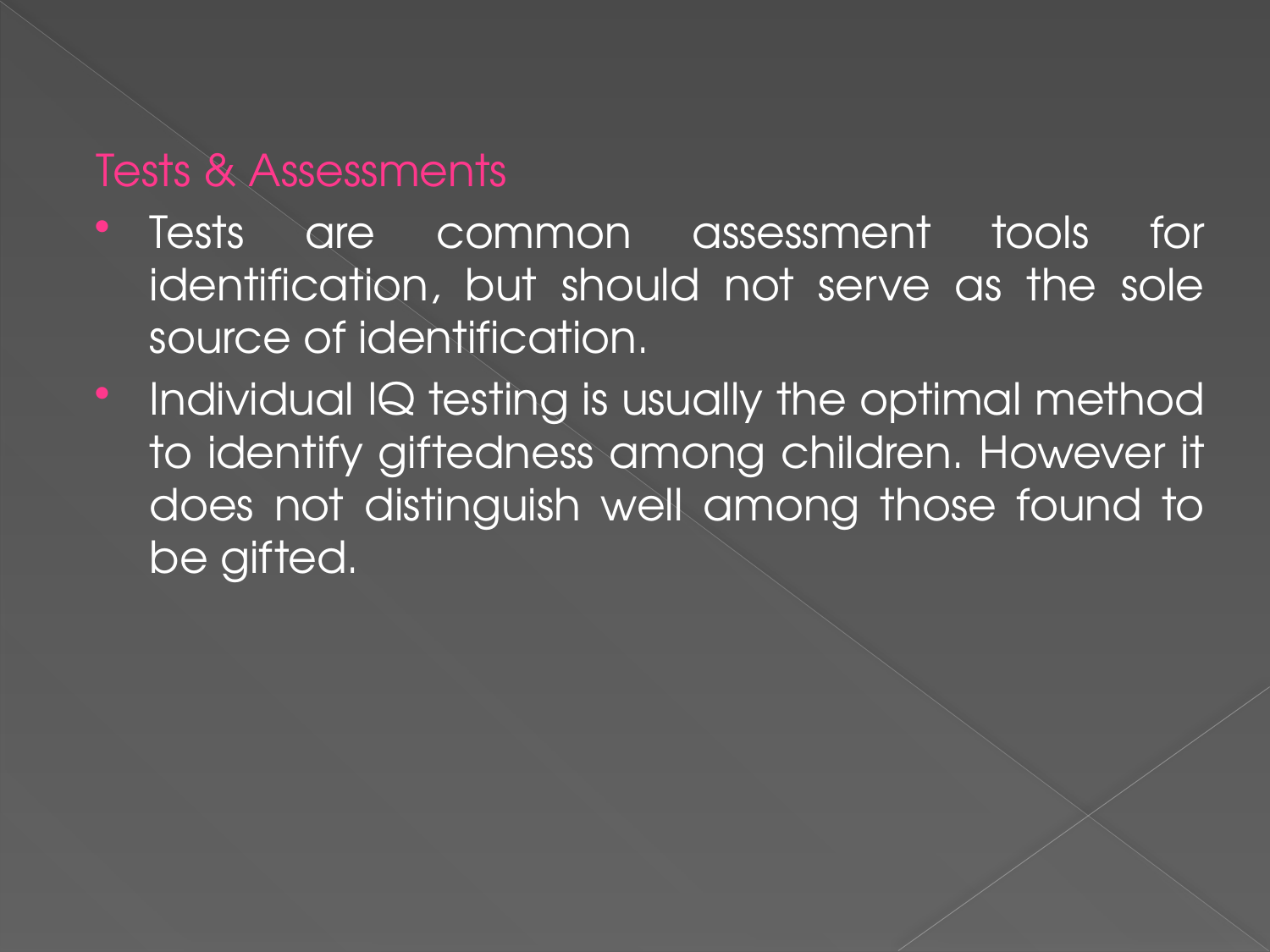

Tests & Assessments
Tests are common assessment tools for identification, but should not serve as the sole source of identification.
Individual IQ testing is usually the optimal method to identify giftedness among children. However it does not distinguish well among those found to be gifted.